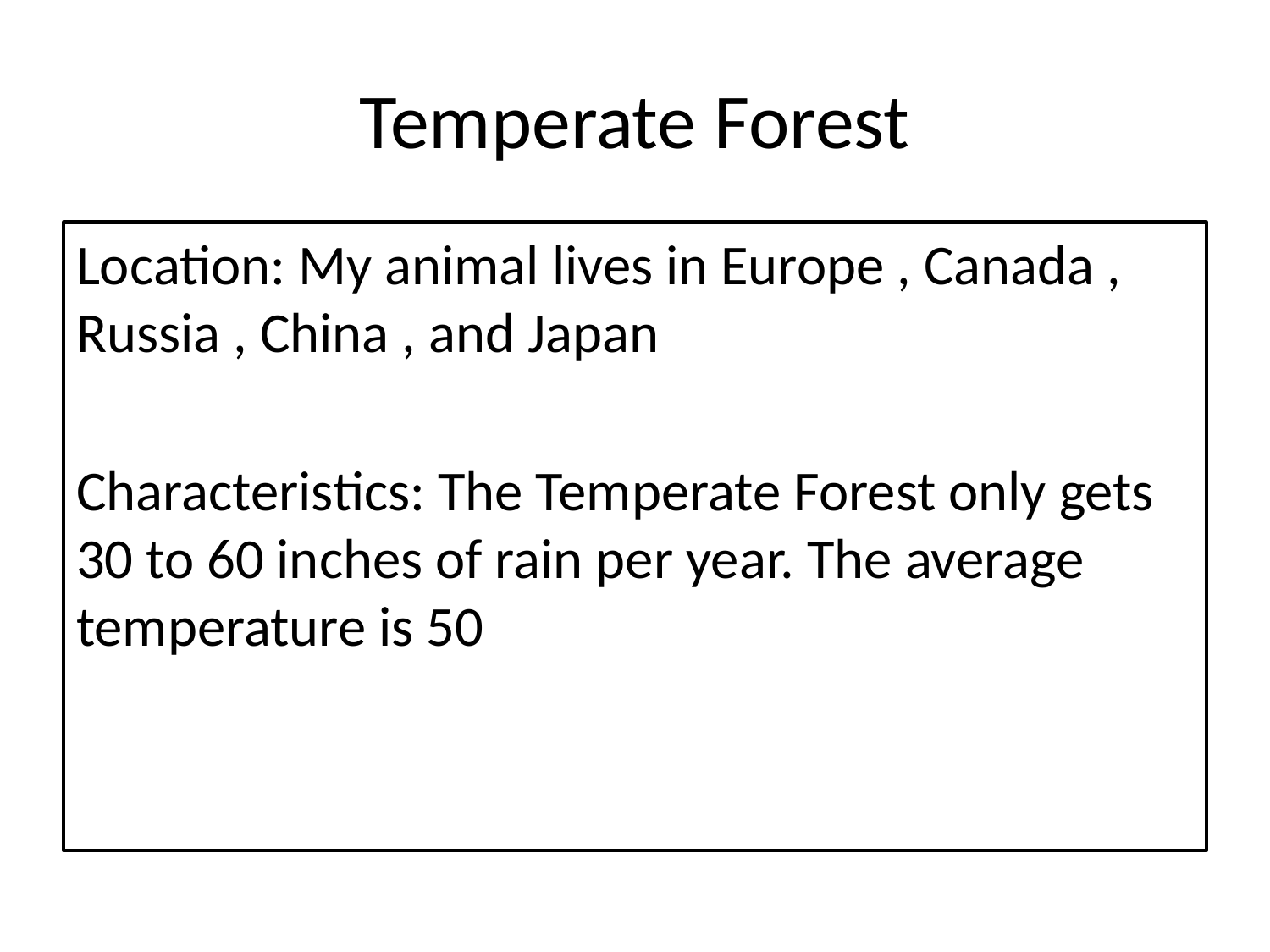

# Temperate Forest
Location: My animal lives in Europe , Canada , Russia , China , and Japan

Characteristics: The Temperate Forest only gets 30 to 60 inches of rain per year. The average temperature is 50